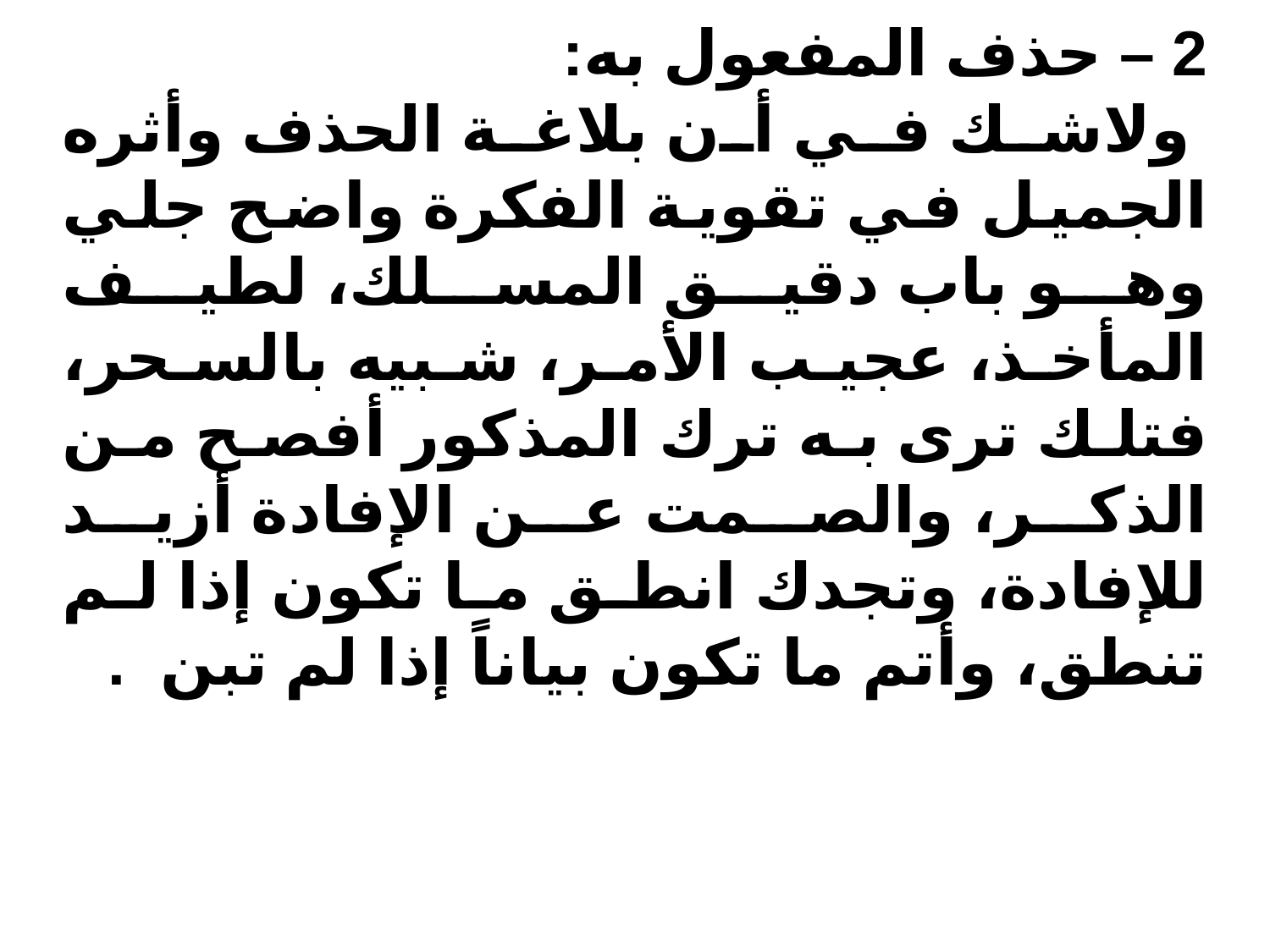

2 – حذف المفعول به:
 ولاشك في أن بلاغة الحذف وأثره الجميل في تقوية الفكرة واضح جلي وهو باب دقيق المسلك، لطيف المأخذ، عجيب الأمر، شبيه بالسحر، فتلك ترى به ترك المذكور أفصح من الذكر، والصمت عن الإفادة أزيد للإفادة، وتجدك انطق ما تكون إذا لم تنطق، وأتم ما تكون بياناً إذا لم تبن  .